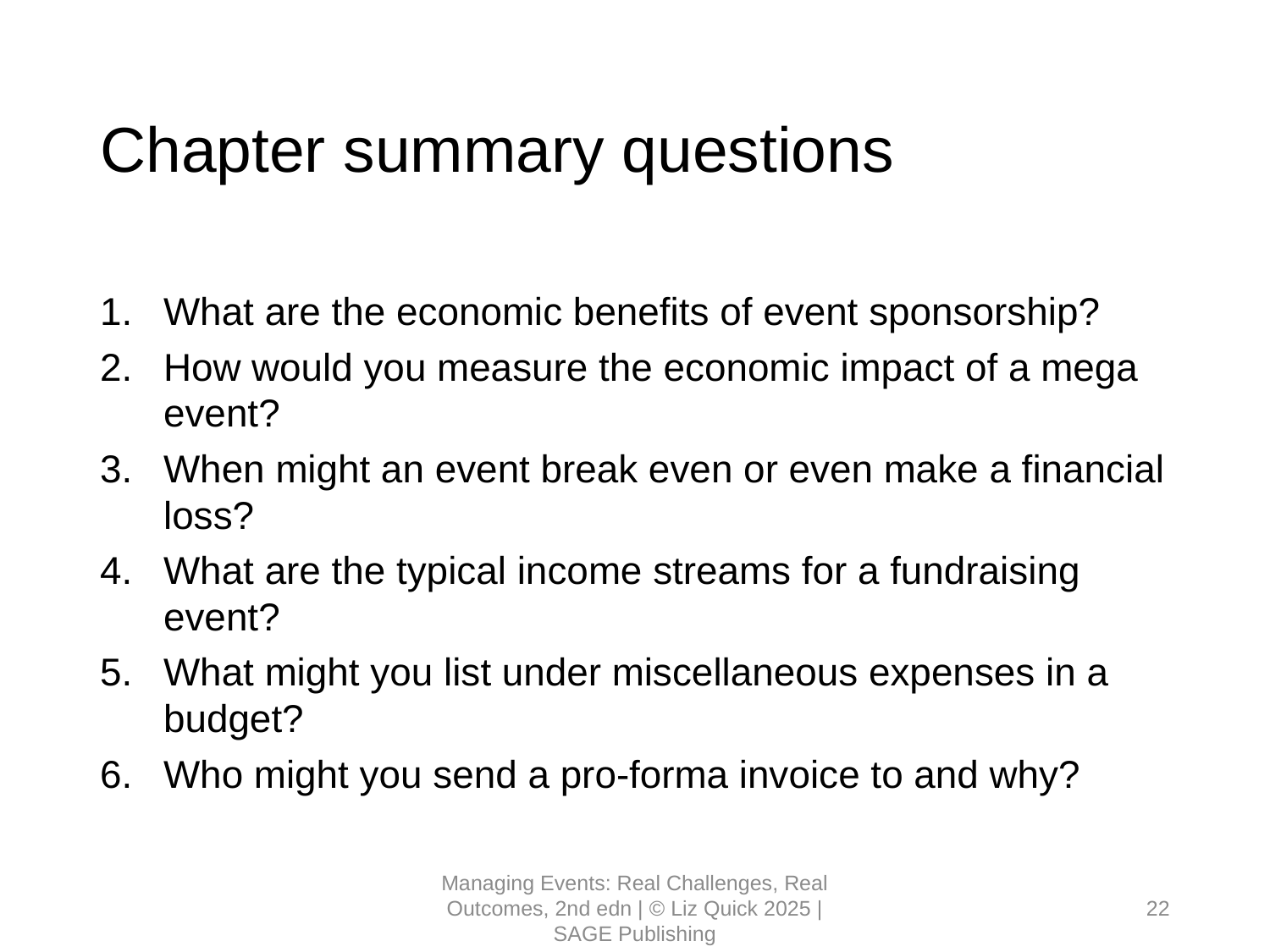

# Chapter summary questions
What are the economic benefits of event sponsorship?
How would you measure the economic impact of a mega event?
When might an event break even or even make a financial loss?
What are the typical income streams for a fundraising event?
What might you list under miscellaneous expenses in a budget?
Who might you send a pro-forma invoice to and why?
Managing Events: Real Challenges, Real Outcomes, 2nd edn | © Liz Quick 2025 | SAGE Publishing
22